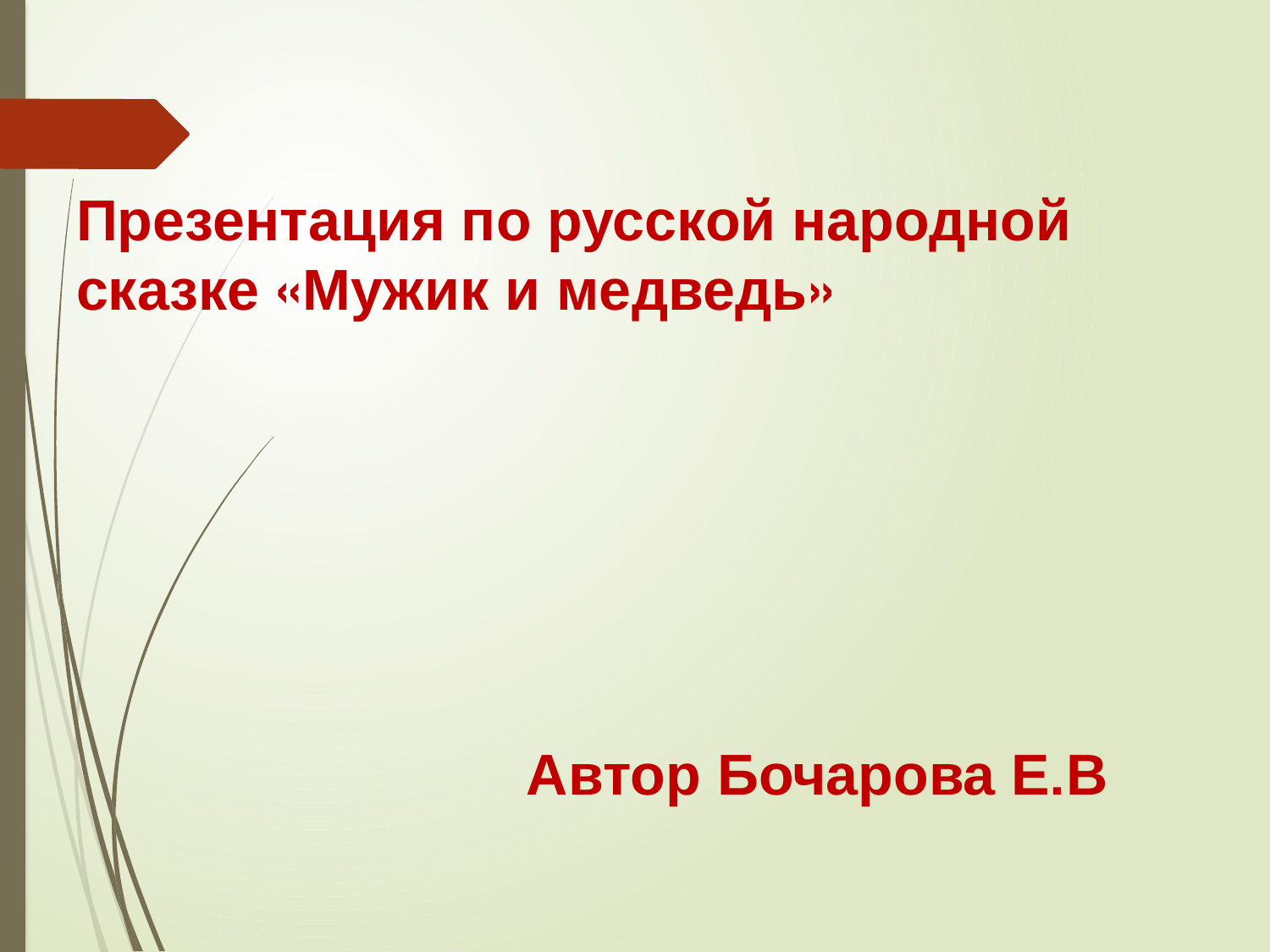

# Презентация по русской народной сказке «Мужик и медведь» Автор Бочарова Е.В